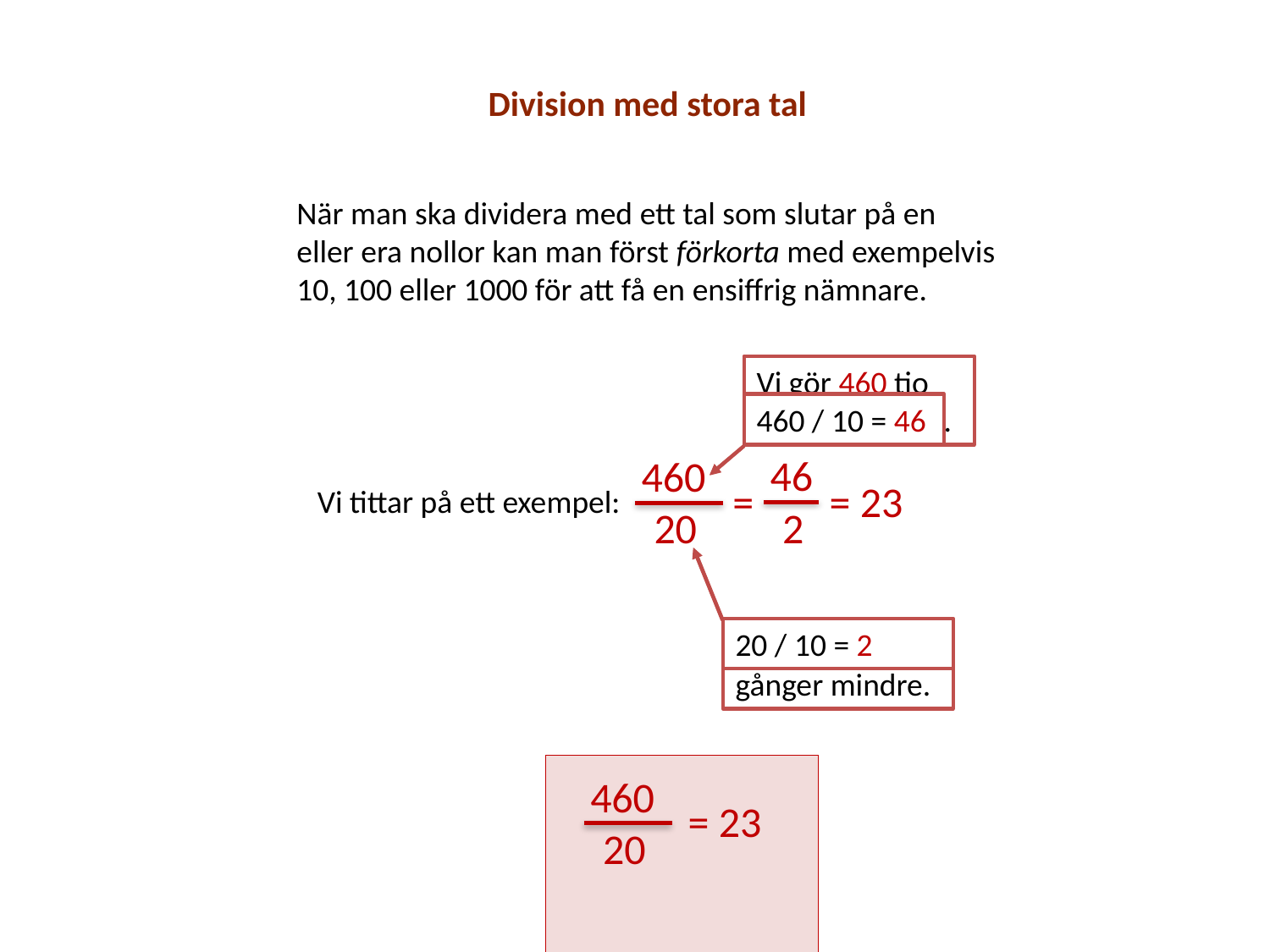

Division med stora tal
När man ska dividera med ett tal som slutar på en eller era nollor kan man först förkorta med exempelvis 10, 100 eller 1000 för att få en ensiffrig nämnare.
Vi gör 460 tio gånger mindre.
460 / 10 = 46
46
2
=
460
20
Vi tittar på ett exempel:
= 23
20 / 10 = 2
Vi gör 20 tio gånger mindre.

460
20
= 23